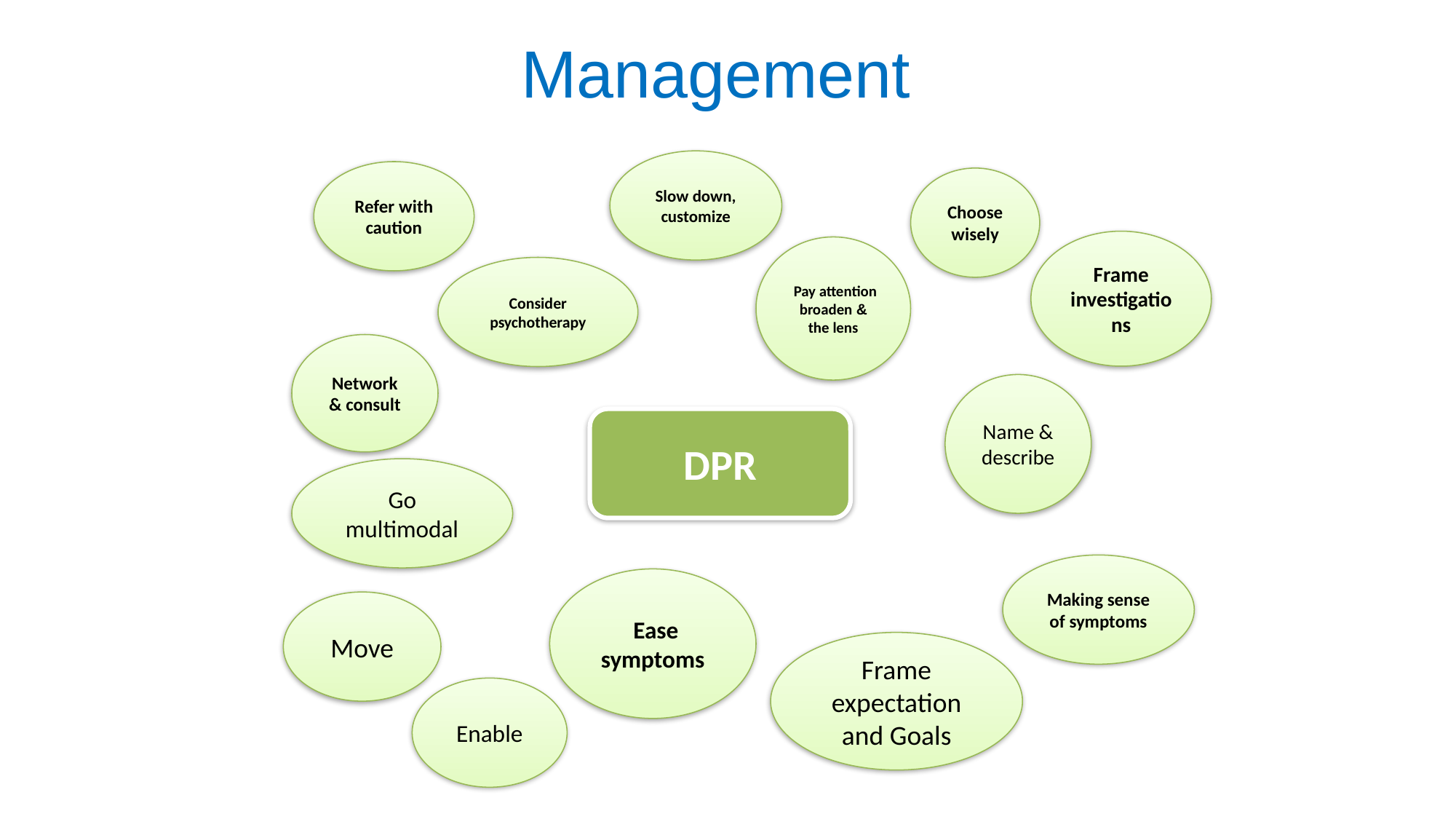

# Management
Slow down, customize
Refer with caution
Choose wisely
Frame investigations
Pay attention
& broaden the lens
Consider psychotherapy
Network & consult
Name & describe
DPR
Go multimodal
Making sense of symptoms
Ease
symptoms
Move
Frame expectation and Goals
Enable